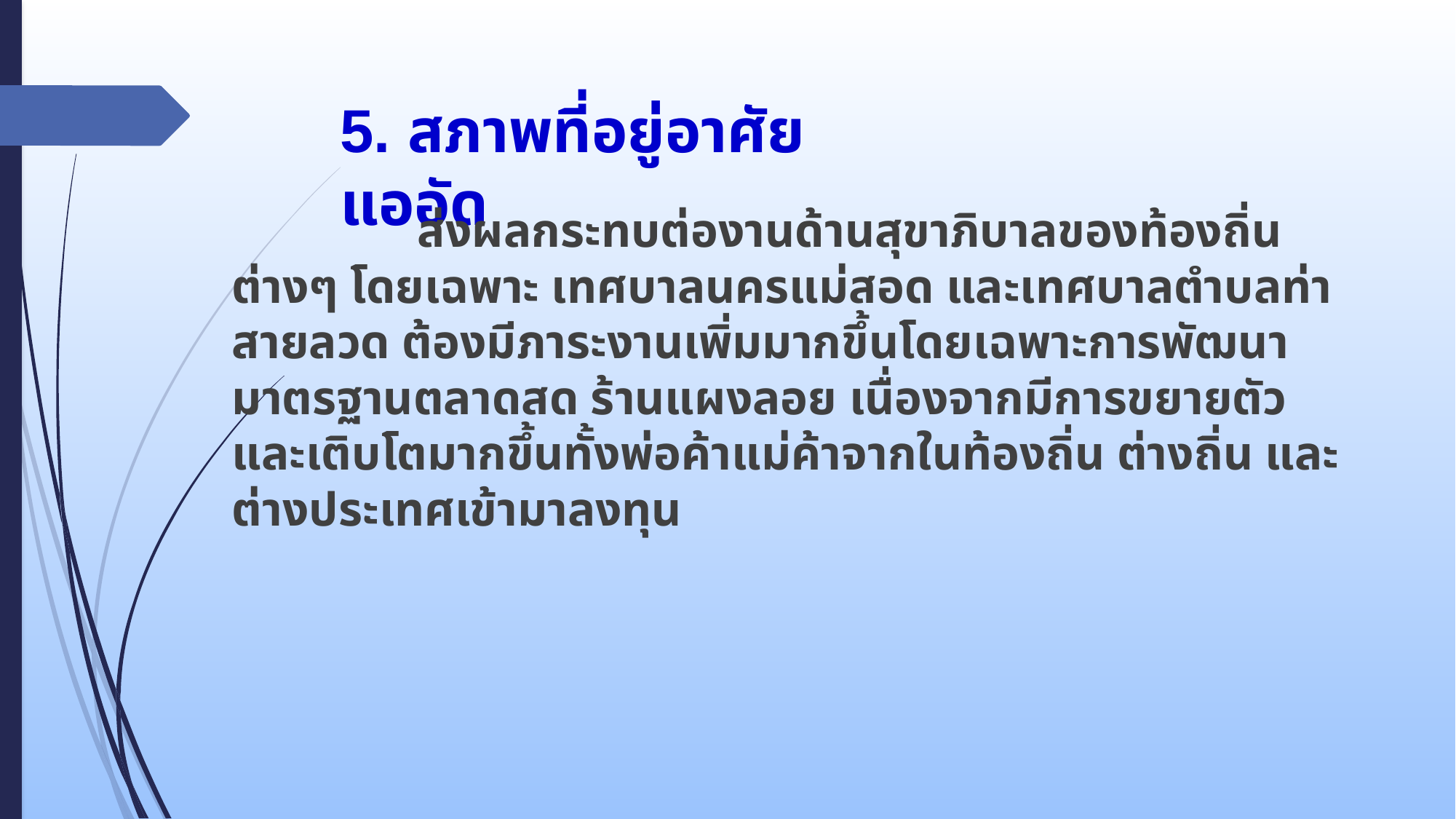

# 5. สภาพที่อยู่อาศัยแออัด
		ส่งผลกระทบต่องานด้านสุขาภิบาลของท้องถิ่นต่างๆ โดยเฉพาะ เทศบาลนครแม่สอด และเทศบาลตำบลท่าสายลวด ต้องมีภาระงานเพิ่มมากขึ้นโดยเฉพาะการพัฒนา มาตรฐานตลาดสด ร้านแผงลอย เนื่องจากมีการขยายตัวและเติบโตมากขึ้นทั้งพ่อค้าแม่ค้าจากในท้องถิ่น ต่างถิ่น และต่างประเทศเข้ามาลงทุน